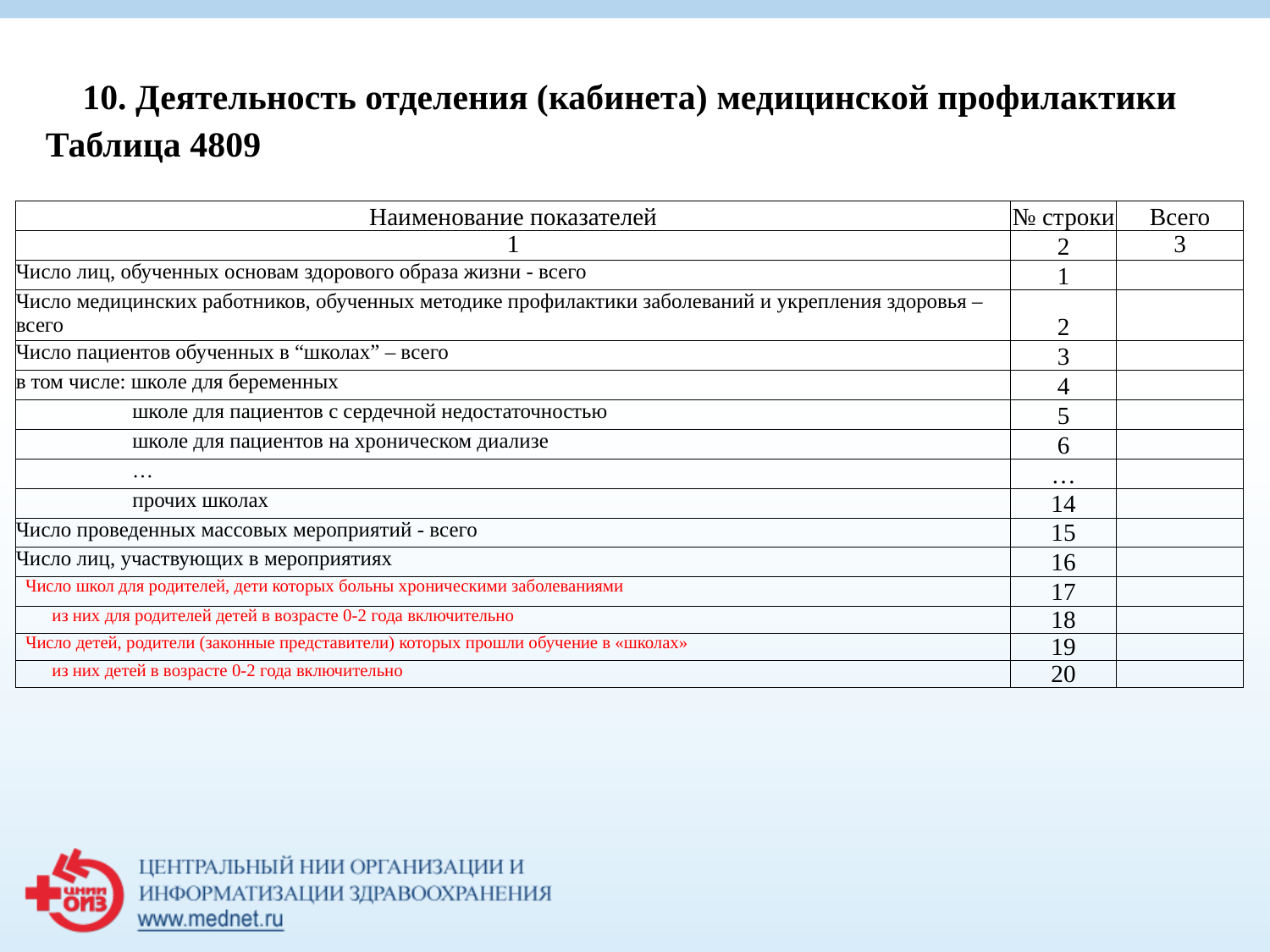

10. Деятельность отделения (кабинета) медицинской профилактики
# Таблица 4809
| Наименование показателей | № строки | Всего |
| --- | --- | --- |
| 1 | 2 | 3 |
| Число лиц, обученных основам здорового образа жизни - всего | 1 |  |
| Число медицинских работников, обученных методике профилактики заболеваний и укрепления здоровья – всего | 2 |  |
| Число пациентов обученных в “школах” – всего | 3 |  |
| в том числе: школе для беременных | 4 |  |
| школе для пациентов с сердечной недостаточностью | 5 |  |
| школе для пациентов на хроническом диализе | 6 |  |
| … | … |  |
| прочих школах | 14 |  |
| Число проведенных массовых мероприятий - всего | 15 |  |
| Число лиц, участвующих в мероприятиях | 16 |  |
| Число школ для родителей, дети которых больны хроническими заболеваниями | 17 |  |
| из них для родителей детей в возрасте 0-2 года включительно | 18 |  |
| Число детей, родители (законные представители) которых прошли обучение в «школах» | 19 |  |
| из них детей в возрасте 0-2 года включительно | 20 |  |